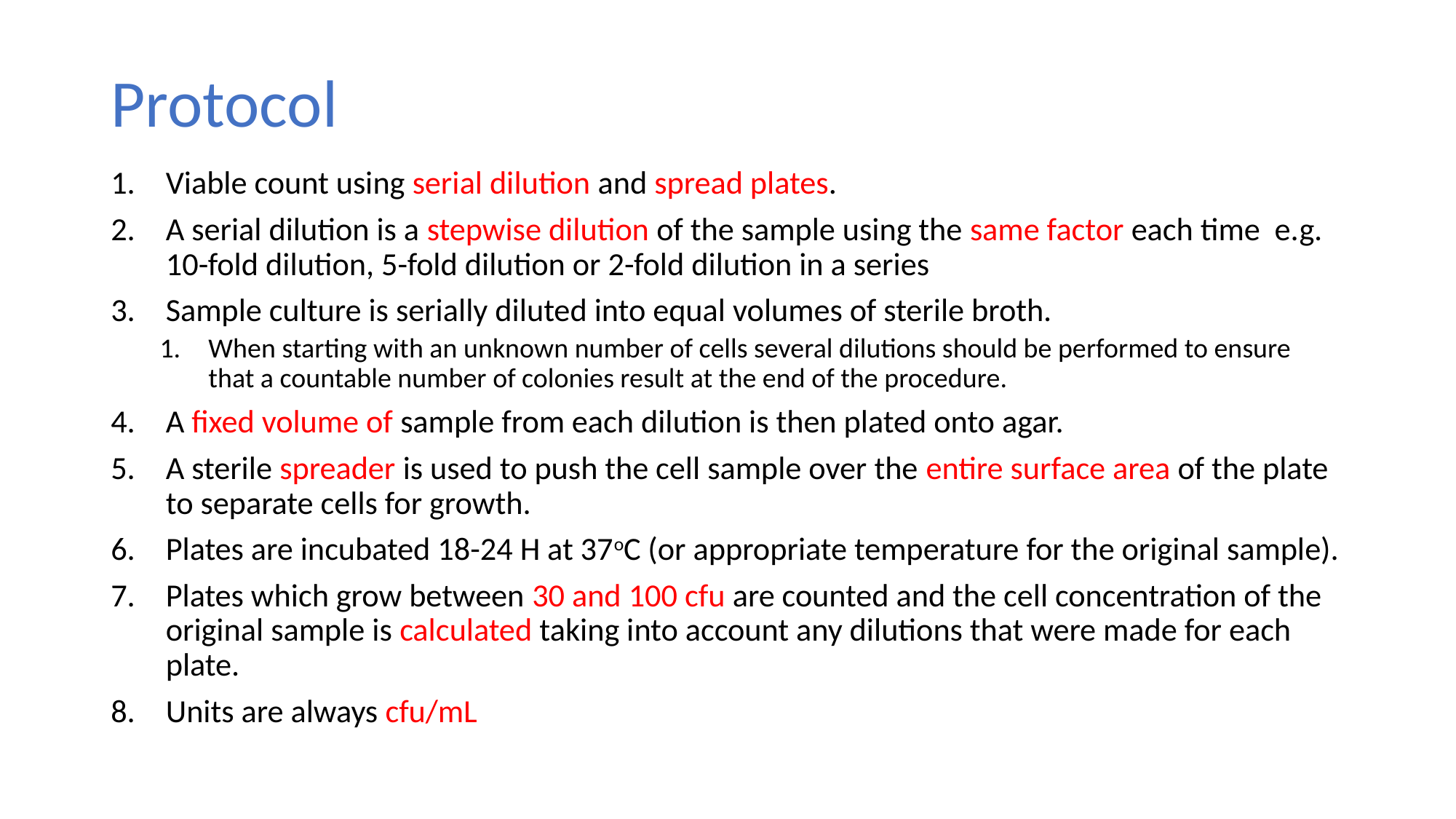

# Protocol
Viable count using serial dilution and spread plates.
A serial dilution is a stepwise dilution of the sample using the same factor each time  e.g. 10-fold dilution, 5-fold dilution or 2-fold dilution in a series
Sample culture is serially diluted into equal volumes of sterile broth.
When starting with an unknown number of cells several dilutions should be performed to ensure that a countable number of colonies result at the end of the procedure.
A fixed volume of sample from each dilution is then plated onto agar.
A sterile spreader is used to push the cell sample over the entire surface area of the plate to separate cells for growth.
Plates are incubated 18-24 H at 37oC (or appropriate temperature for the original sample).
Plates which grow between 30 and 100 cfu are counted and the cell concentration of the original sample is calculated taking into account any dilutions that were made for each plate.
Units are always cfu/mL